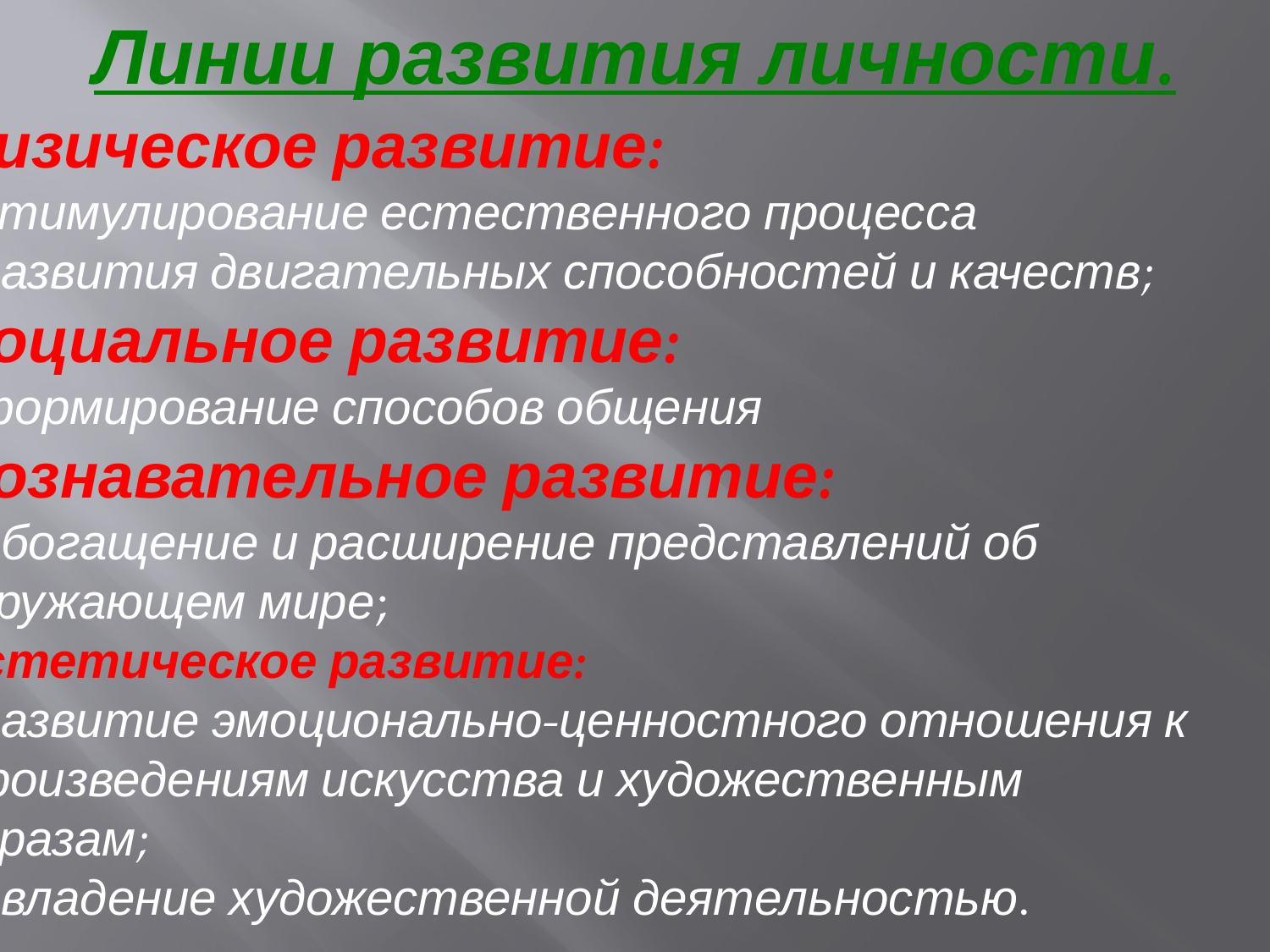

Линии развития личности.

Физическое развитие:
стимулирование естественного процесса
развития двигательных способностей и качеств;
Социальное развитие:
формирование способов общения
Познавательное развитие:
обогащение и расширение представлений об
окружающем мире;
Эстетическое развитие:
развитие эмоционально-ценностного отношения к
 произведениям искусства и художественным
образам;
овладение художественной деятельностью.